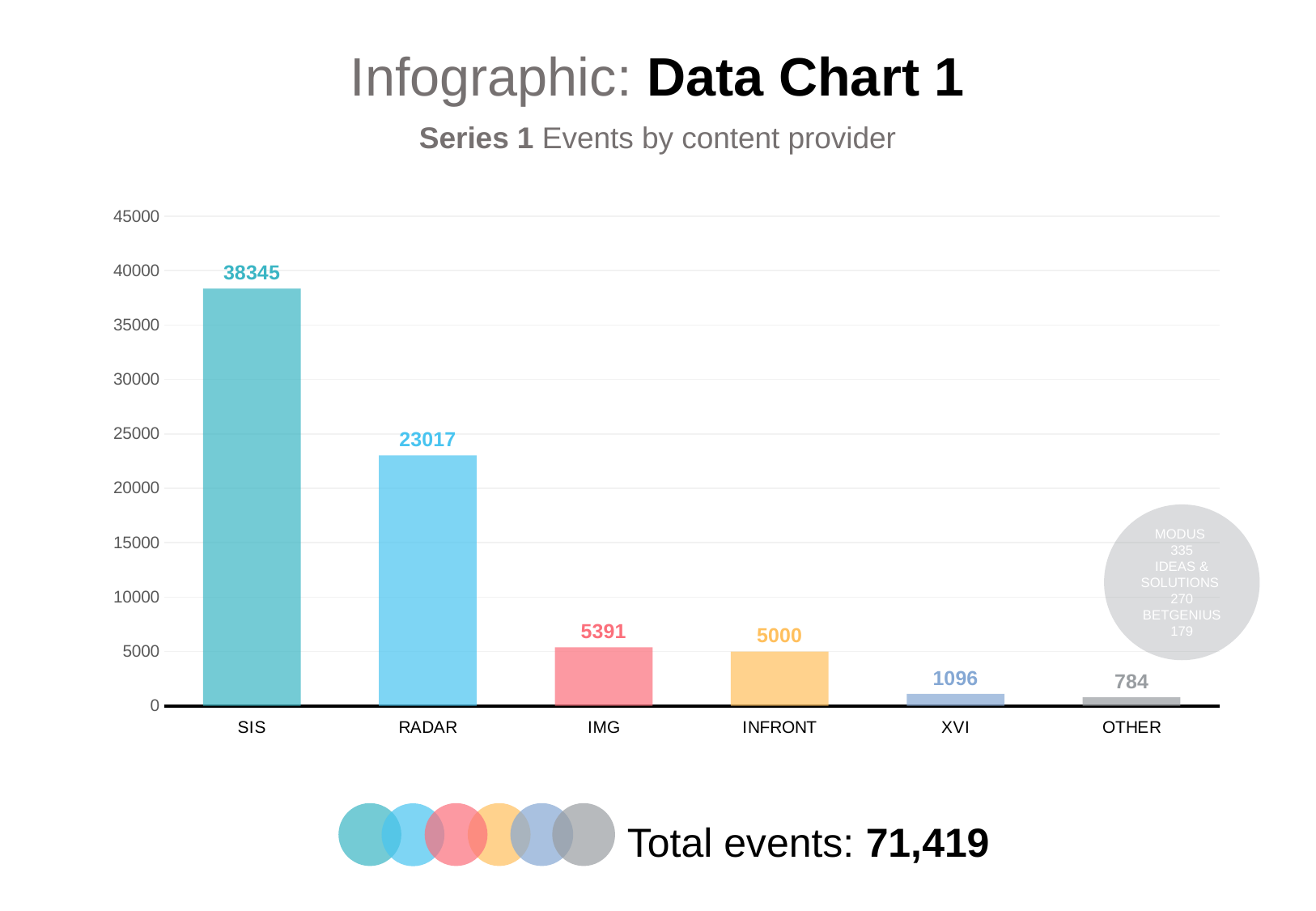

# Infographic: Data Chart 1
Series 1 Events by content provider

### Chart

| Category | Series 1 |
|---|---|
| SIS | 38345.0 |
| RADAR | 23017.0 |
| IMG | 5391.0 |
| INFRONT | 5000.0 |
| XVI | 1096.0 |
| OTHER | 784.0 |
MODUS
335
IDEAS & SOLUTIONS
270
BETGENIUS
179

Total events: 71,419